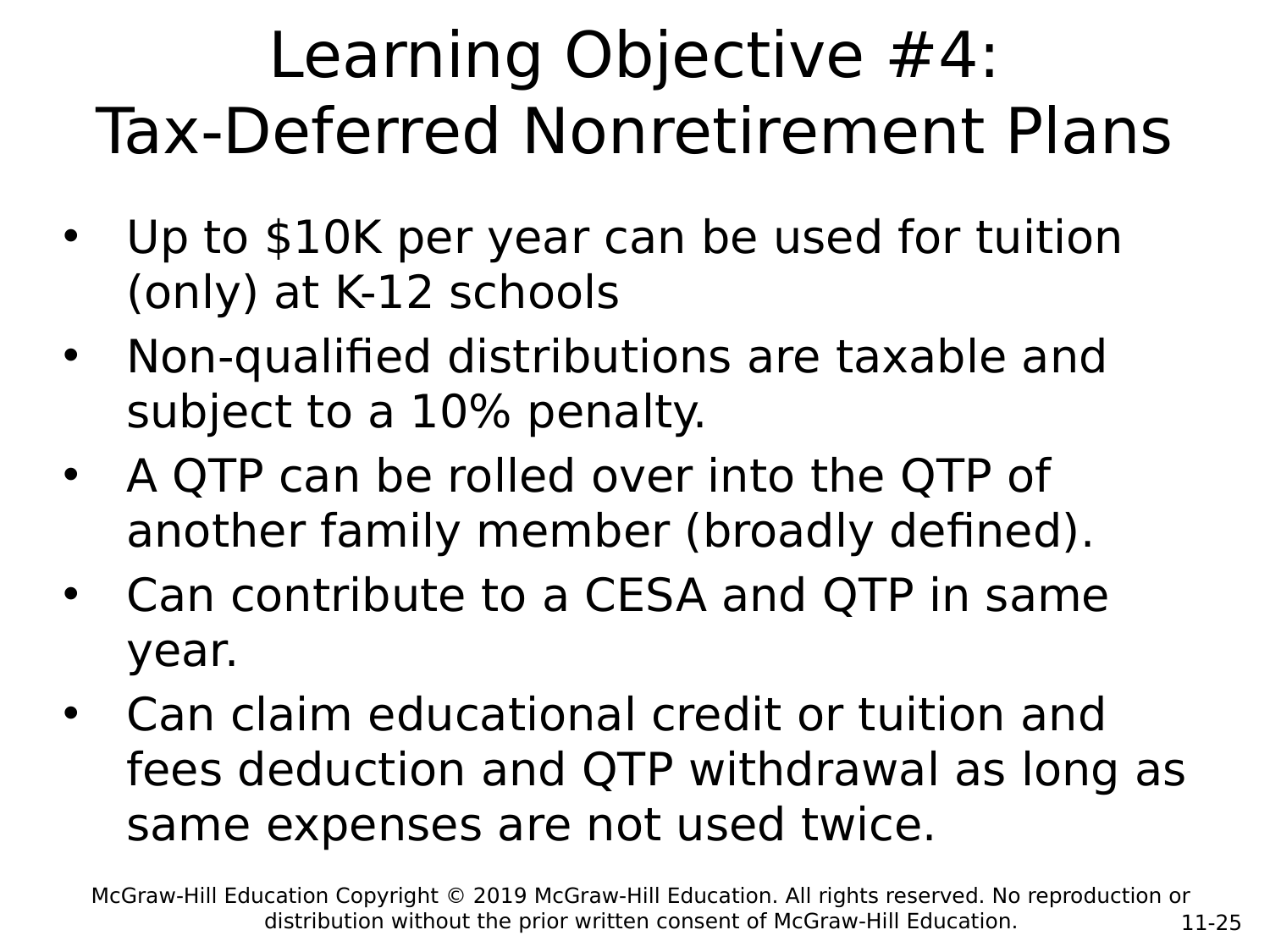

# Learning Objective #4: Tax-Deferred Nonretirement Plans
Up to $10K per year can be used for tuition (only) at K-12 schools
Non-qualified distributions are taxable and subject to a 10% penalty.
A QTP can be rolled over into the QTP of another family member (broadly defined).
Can contribute to a CESA and QTP in same year.
Can claim educational credit or tuition and fees deduction and QTP withdrawal as long as same expenses are not used twice.
McGraw-Hill Education Copyright © 2019 McGraw-Hill Education. All rights reserved. No reproduction or distribution without the prior written consent of McGraw-Hill Education.
11-25